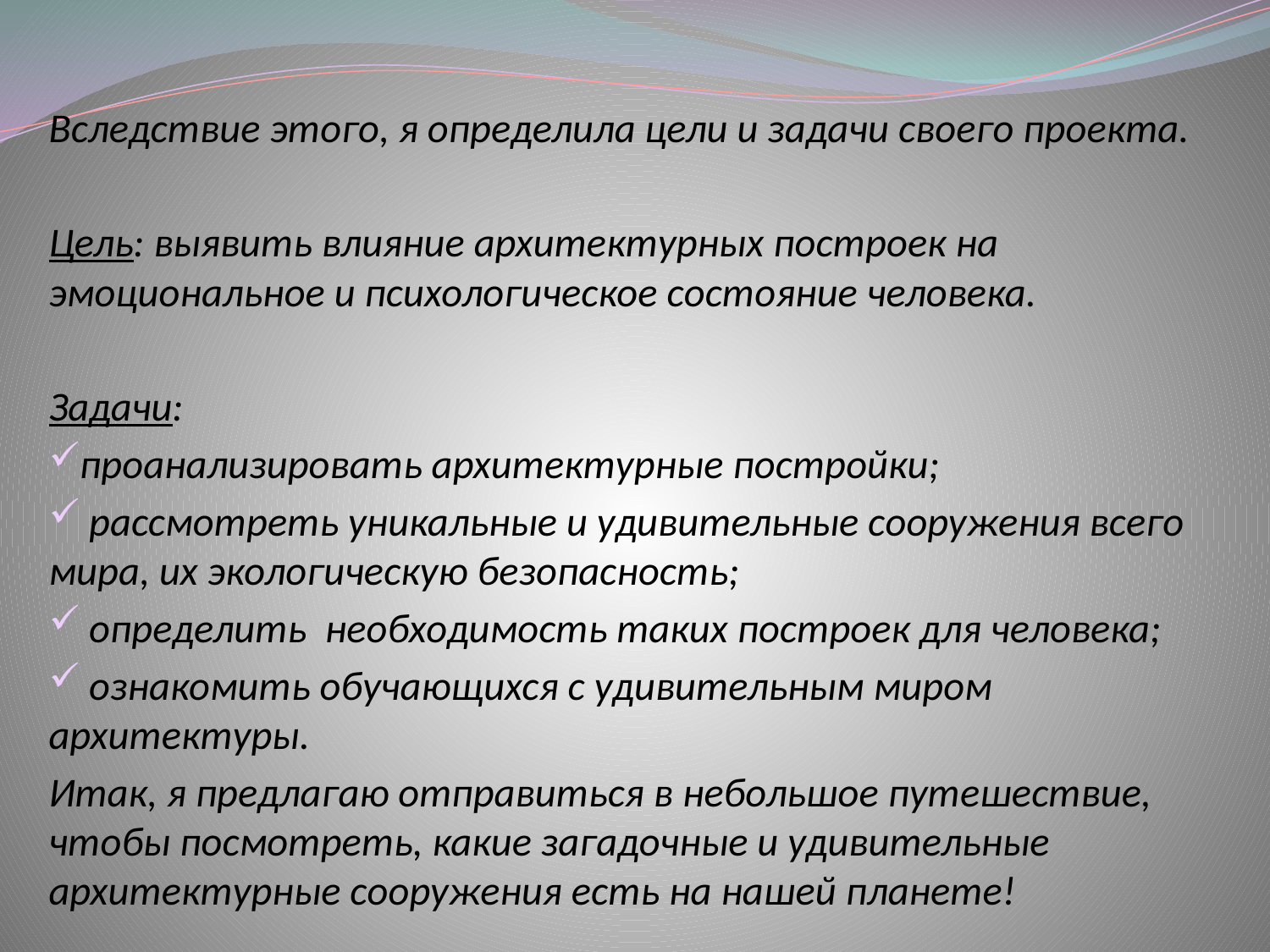

Вследствие этого, я определила цели и задачи своего проекта.

Цель: выявить влияние архитектурных построек на эмоциональное и психологическое состояние человека.

Задачи:
проанализировать архитектурные постройки;
 рассмотреть уникальные и удивительные сооружения всего мира, их экологическую безопасность;
 определить  необходимость таких построек для человека;
 ознакомить обучающихся с удивительным миром архитектуры.
Итак, я предлагаю отправиться в небольшое путешествие, чтобы посмотреть, какие загадочные и удивительные архитектурные сооружения есть на нашей планете!